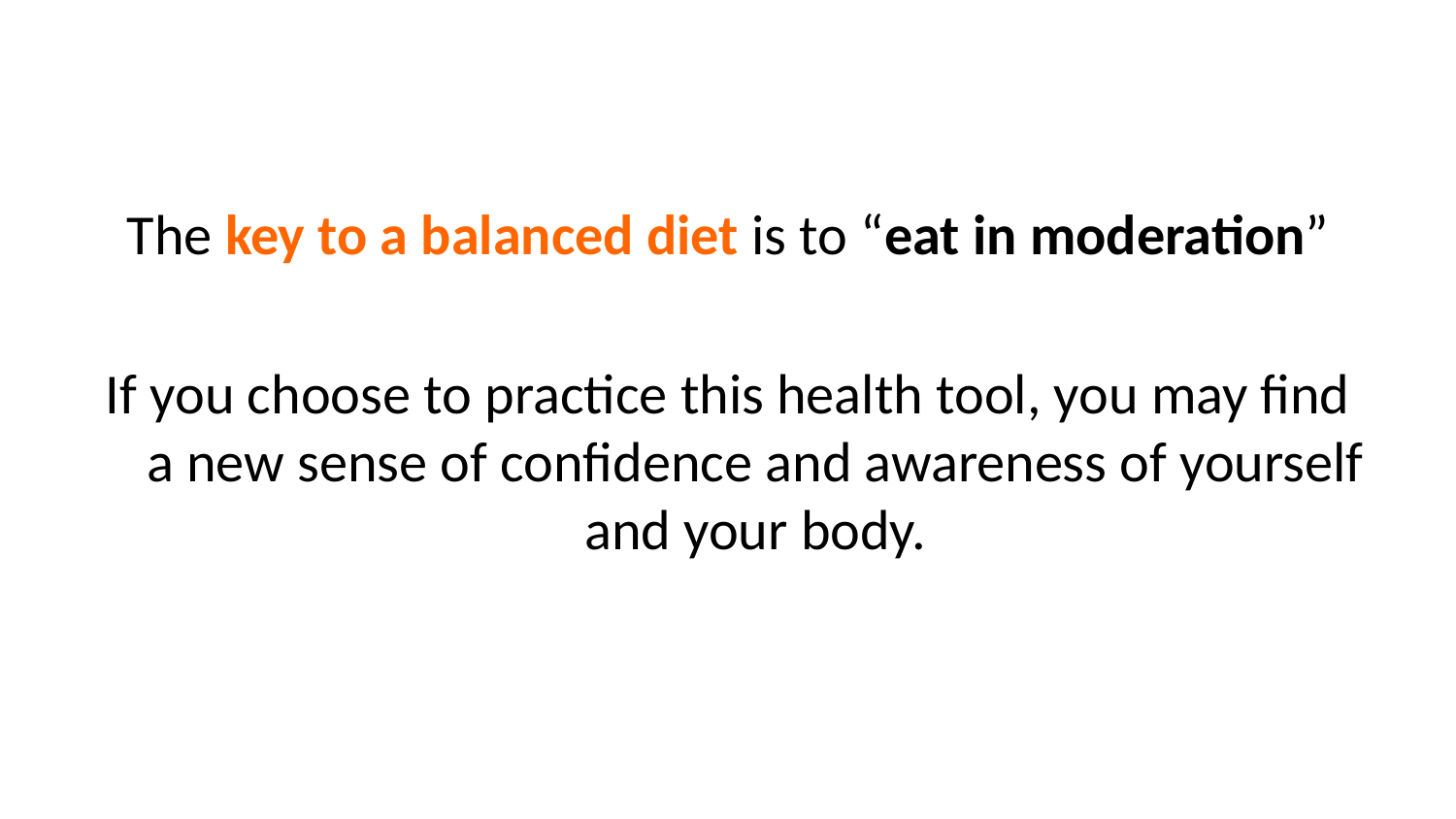

The key to a balanced diet is to “eat in moderation”

If you choose to practice this health tool, you may find a new sense of confidence and awareness of yourself and your body.